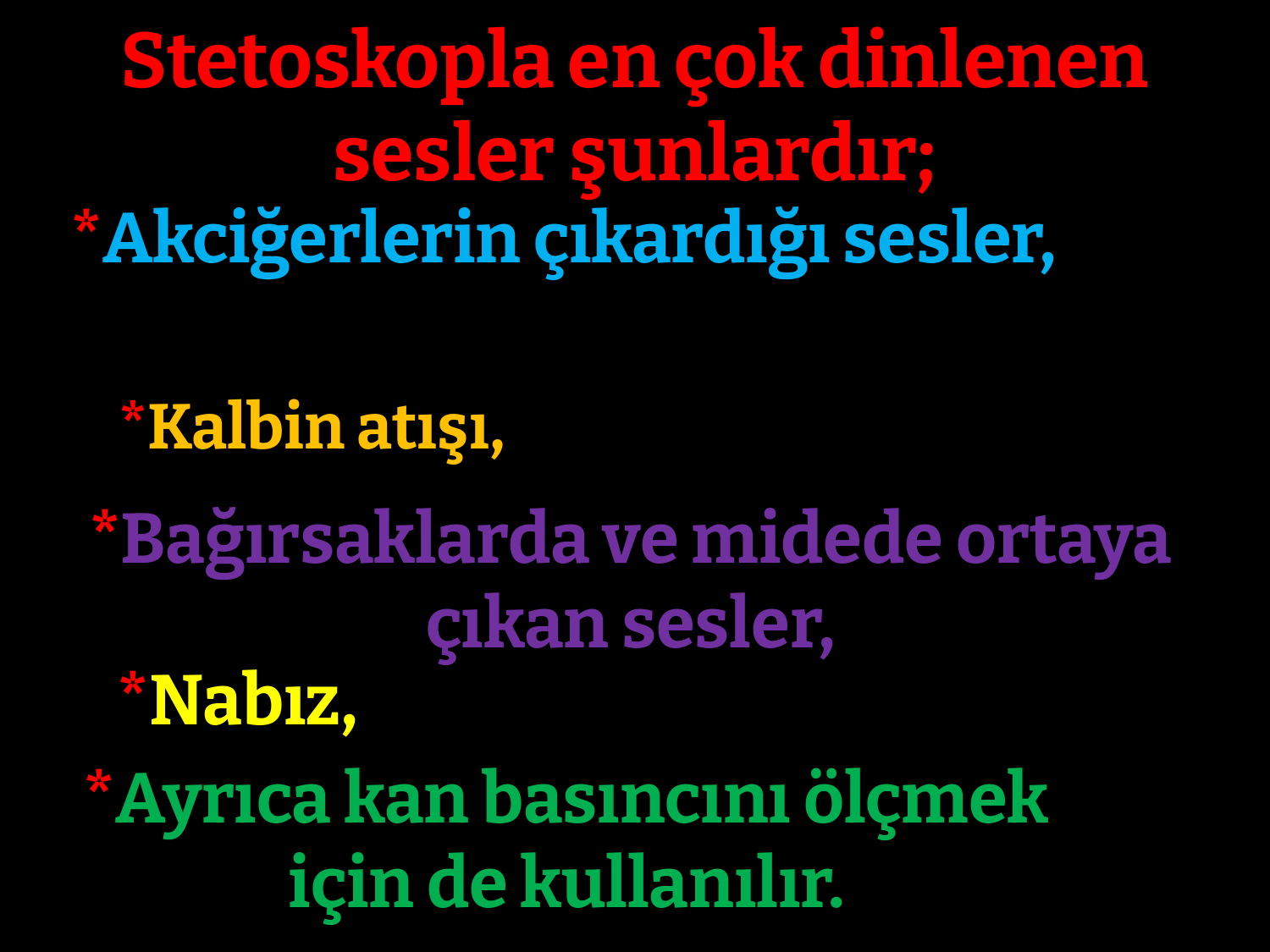

Stetoskopla en çok dinlenen sesler şunlardır;
*Akciğerlerin çıkardığı sesler,
#
*Kalbin atışı,
*Bağırsaklarda ve midede ortaya çıkan sesler,
*Nabız,
*Ayrıca kan basıncını ölçmek için de kullanılır.